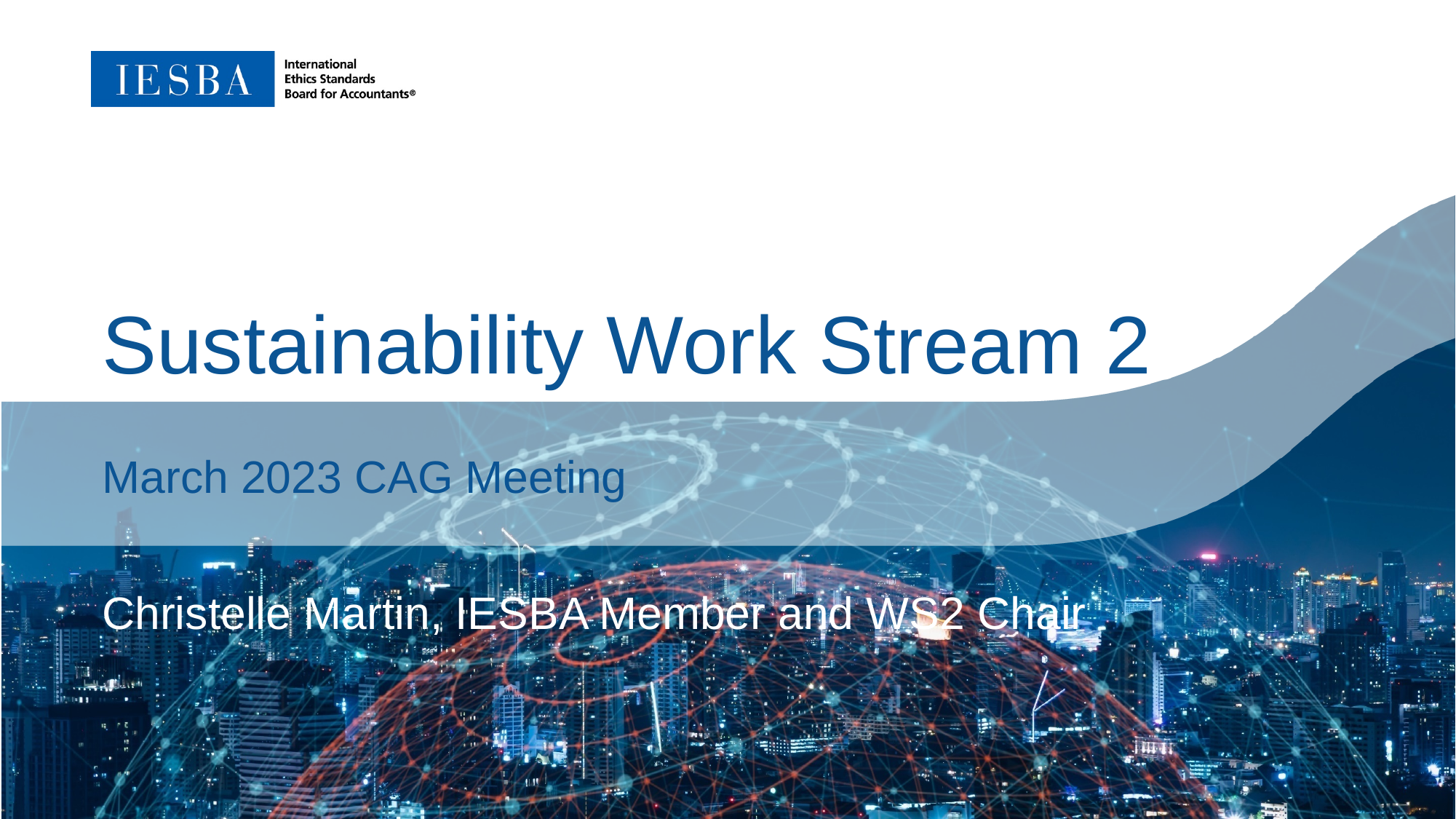

Sustainability Work Stream 2
March 2023 CAG Meeting
Christelle Martin, IESBA Member and WS2 Chair